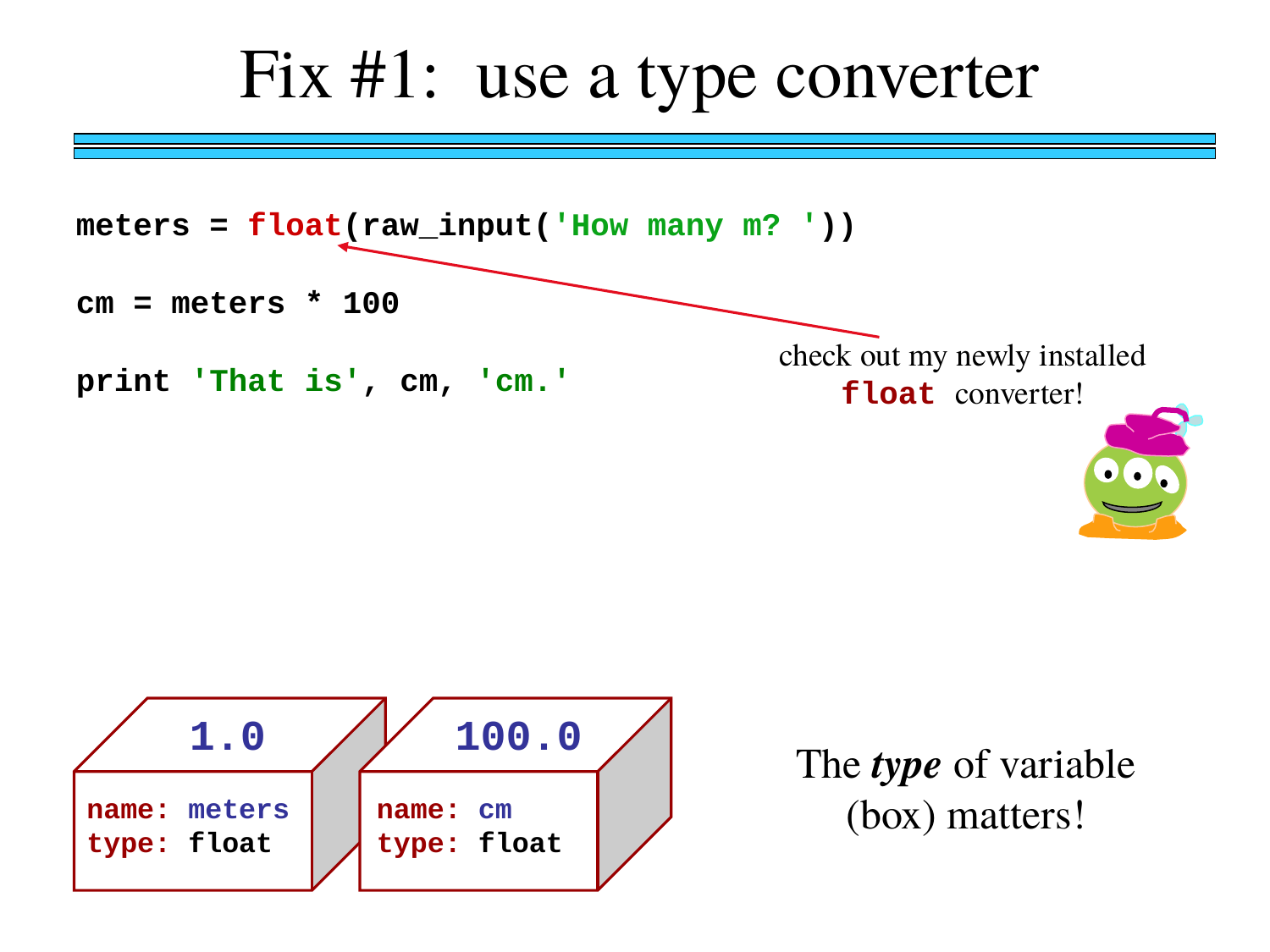

Fix #1:  use a type converter

meters = float(raw_input('How many m? '))

cm = meters * 100

print 'That is', cm, 'cm.'

check out my newly installed float converter!

100.0
1.0
The type of variable (box) matters!
name: meters type: float

name: cm
type: float